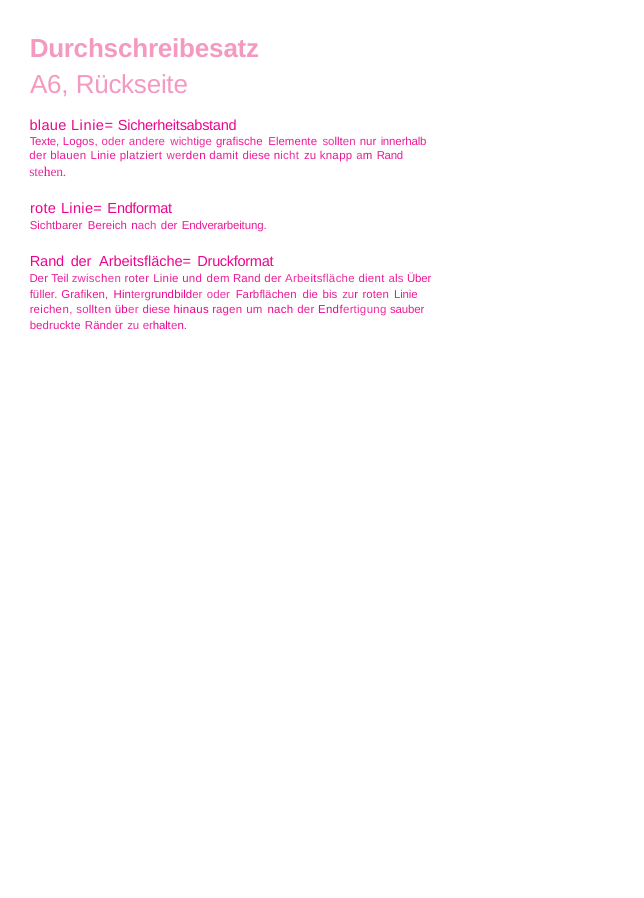

# Durchschreibesatz
A6, Rückseite
blaue Linie= Sicherheitsabstand
Texte, Logos, oder andere wichtige grafische Elemente sollten nur innerhalb der blauen Linie platziert werden damit diese nicht zu knapp am Rand stehen.

rote Linie= Endformat
Sichtbarer Bereich nach der Endverarbeitung.

Rand der Arbeitsfläche= Druckformat
Der Teil zwischen roter Linie und dem Rand der Arbeitsfläche dient als Über­ füller. Grafiken, Hintergrundbilder oder Farbflächen die bis zur roten Linie reichen, sollten über diese hinaus ragen um nach der Endfertigung sauber bedruckte Ränder zu erhalten.